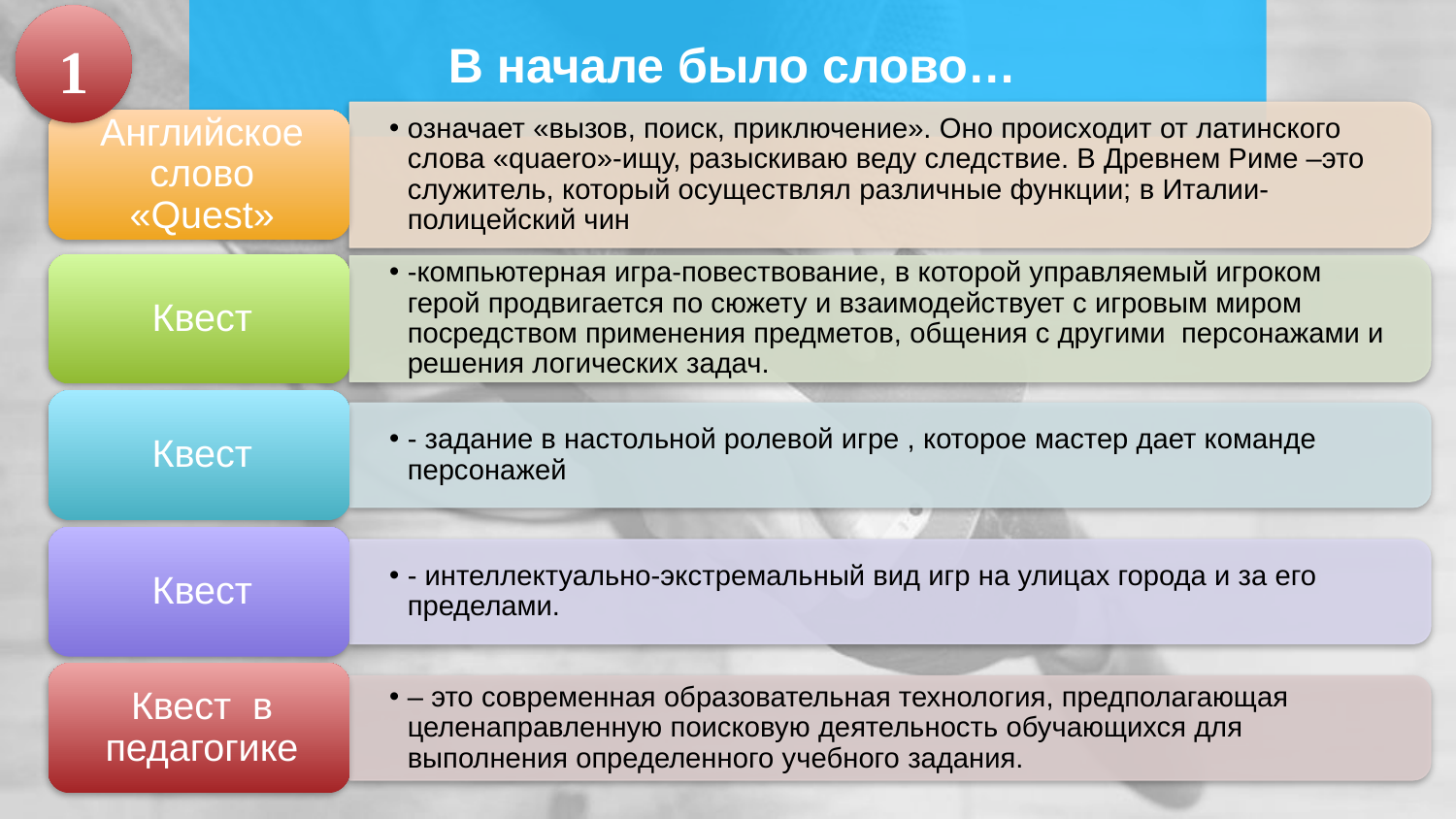

1
# В начале было слово…
означает «вызов, поиск, приключение». Оно происходит от латинского слова «quaero»-ищу, разыскиваю веду следствие. В Древнем Риме –это служитель, который осуществлял различные функции; в Италии-полицейский чин
Английское слово «Quest»
-компьютерная игра-повествование, в которой управляемый игроком герой продвигается по сюжету и взаимодействует с игровым миром посредством применения предметов, общения с другими  персонажами и решения логических задач.
Квест
- задание в настольной ролевой игре , которое мастер дает команде персонажей
Квест
- интеллектуально-экстремальный вид игр на улицах города и за его пределами.
Квест
– это современная образовательная технология, предполагающая целенаправленную поисковую деятельность обучающихся для выполнения определенного учебного задания.
Квест  в педагогике